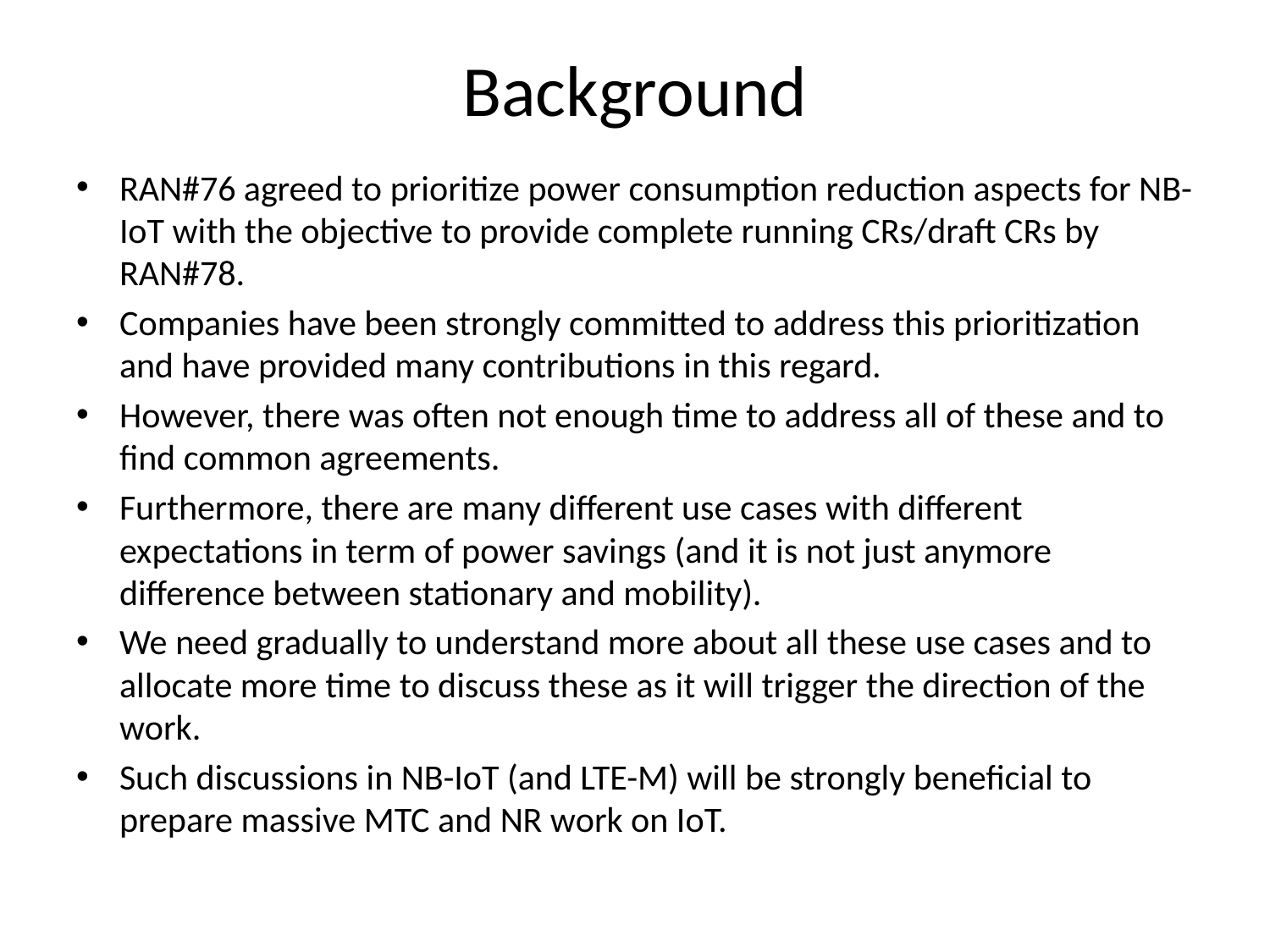

# Background
RAN#76 agreed to prioritize power consumption reduction aspects for NB-IoT with the objective to provide complete running CRs/draft CRs by RAN#78.
Companies have been strongly committed to address this prioritization and have provided many contributions in this regard.
However, there was often not enough time to address all of these and to find common agreements.
Furthermore, there are many different use cases with different expectations in term of power savings (and it is not just anymore difference between stationary and mobility).
We need gradually to understand more about all these use cases and to allocate more time to discuss these as it will trigger the direction of the work.
Such discussions in NB-IoT (and LTE-M) will be strongly beneficial to prepare massive MTC and NR work on IoT.